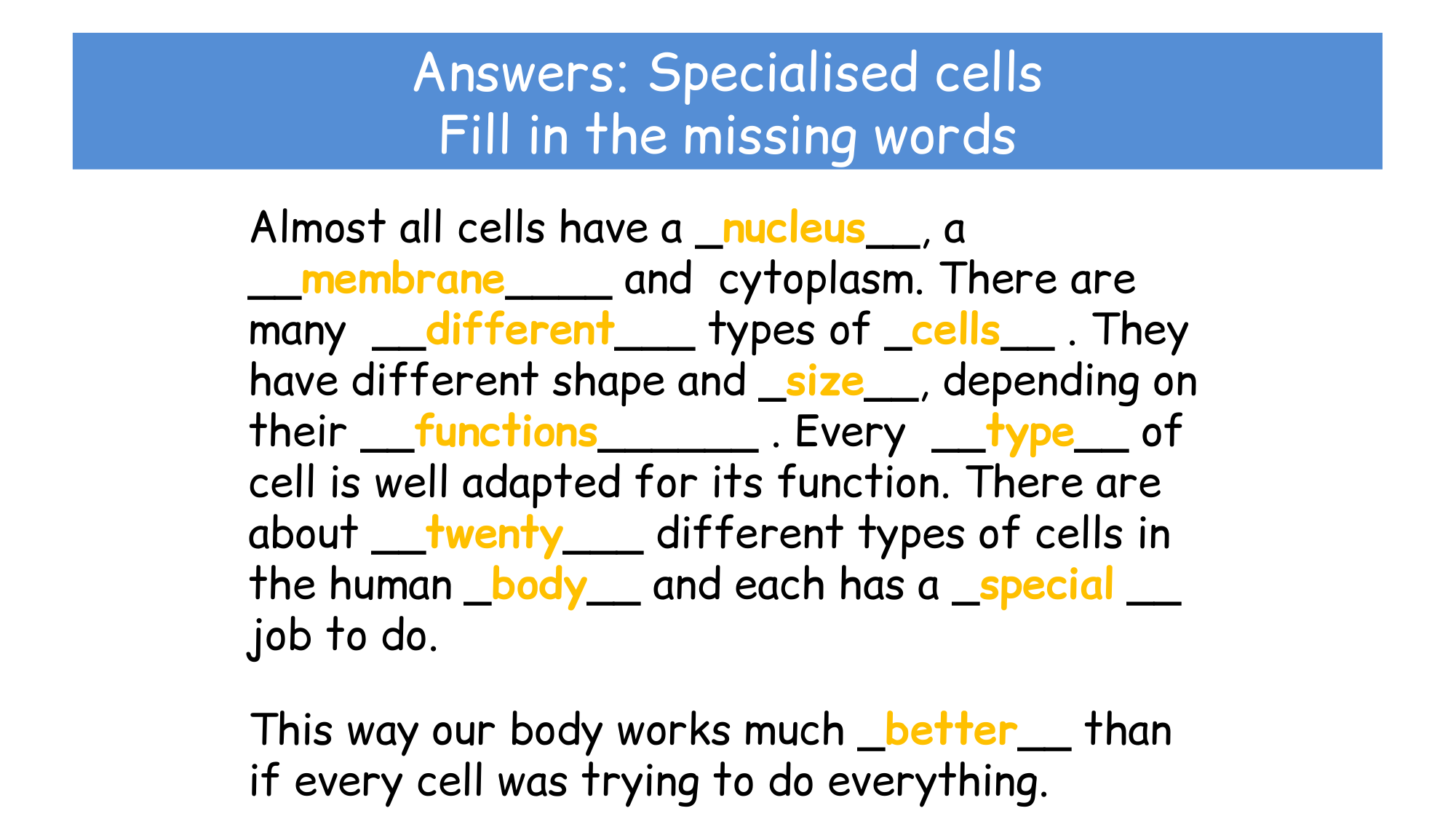

# Answers: Specialised cells Fill in the missing words
Almost all cells have a _nucleus__, a __membrane____ and  cytoplasm. There are many  __different___ types of _cells__ . They have different shape and _size__, depending on their __functions______ . Every  __type__ of cell is well adapted for its function. There are about __twenty___ different types of cells in the human _body__ and each has a _special __ job to do.

This way our body works much _better__ than if every cell was trying to do everything.